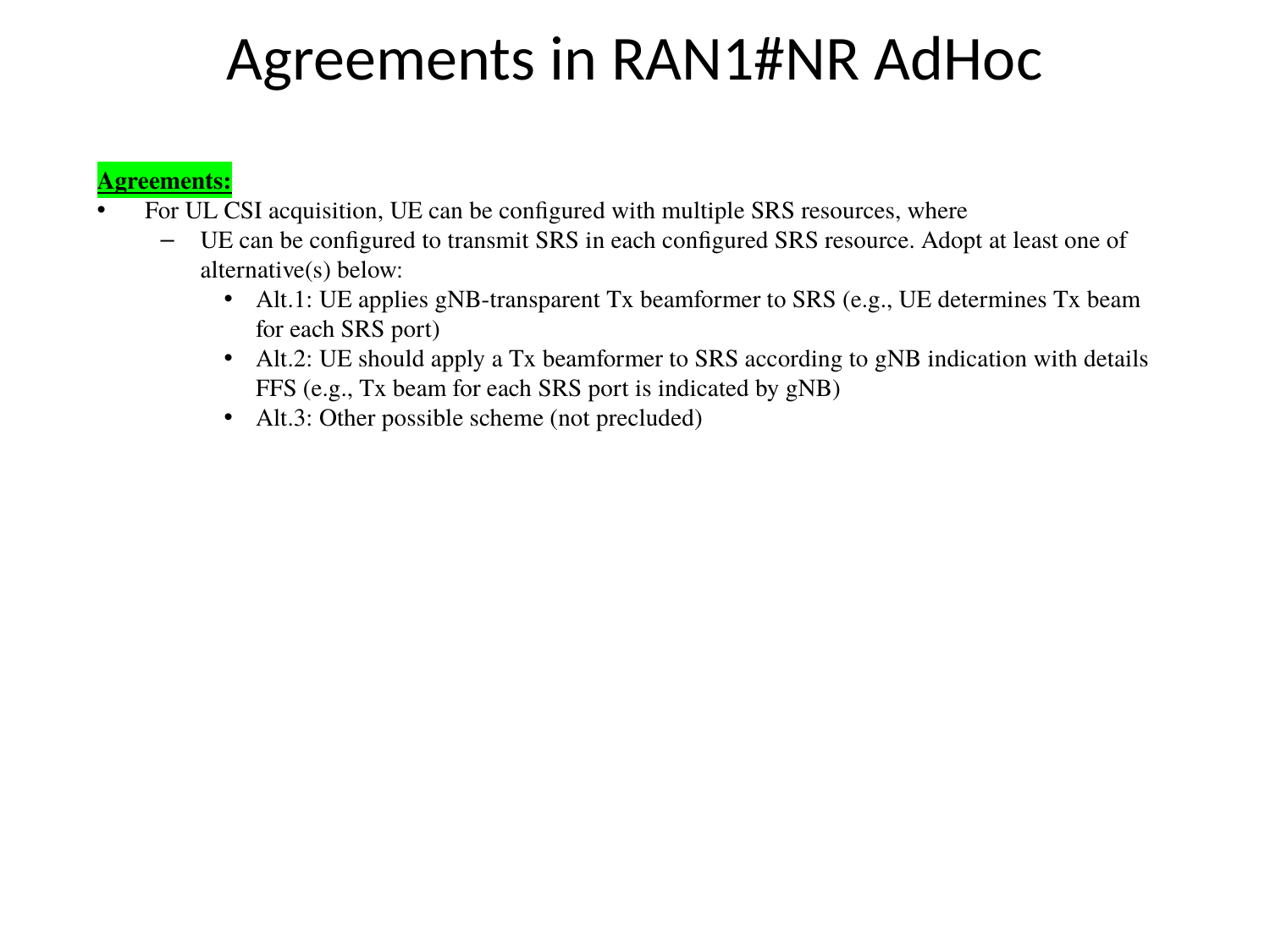

# Agreements in RAN1#NR AdHoc
Agreements:
For UL CSI acquisition, UE can be configured with multiple SRS resources, where
UE can be configured to transmit SRS in each configured SRS resource. Adopt at least one of alternative(s) below:
Alt.1: UE applies gNB-transparent Tx beamformer to SRS (e.g., UE determines Tx beam for each SRS port)
Alt.2: UE should apply a Tx beamformer to SRS according to gNB indication with details FFS (e.g., Tx beam for each SRS port is indicated by gNB)
Alt.3: Other possible scheme (not precluded)